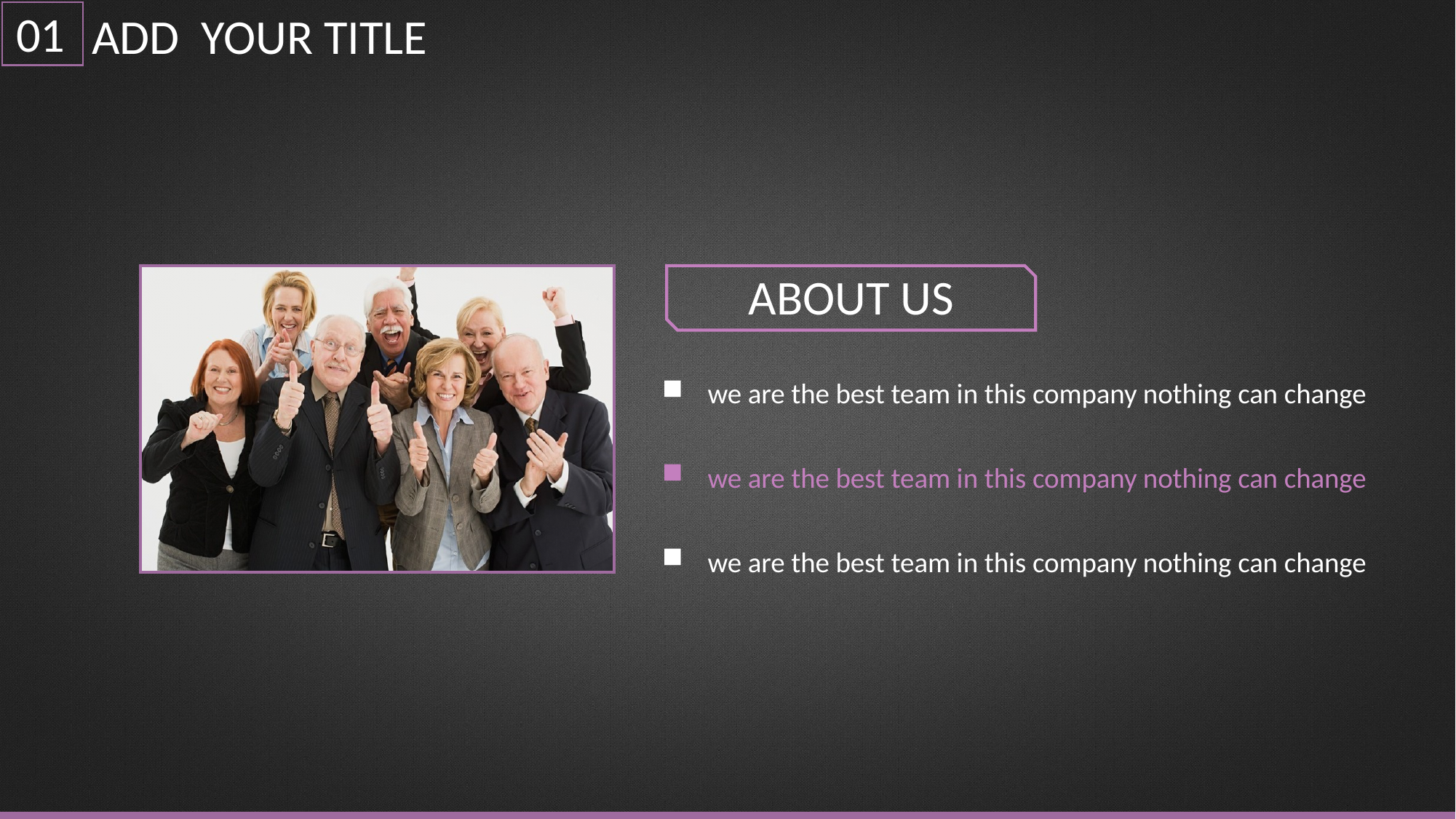

01
ADD  YOUR TITLE

ABOUT US

we are the best team in this company nothing can change
we are the best team in this company nothing can change
we are the best team in this company nothing can change